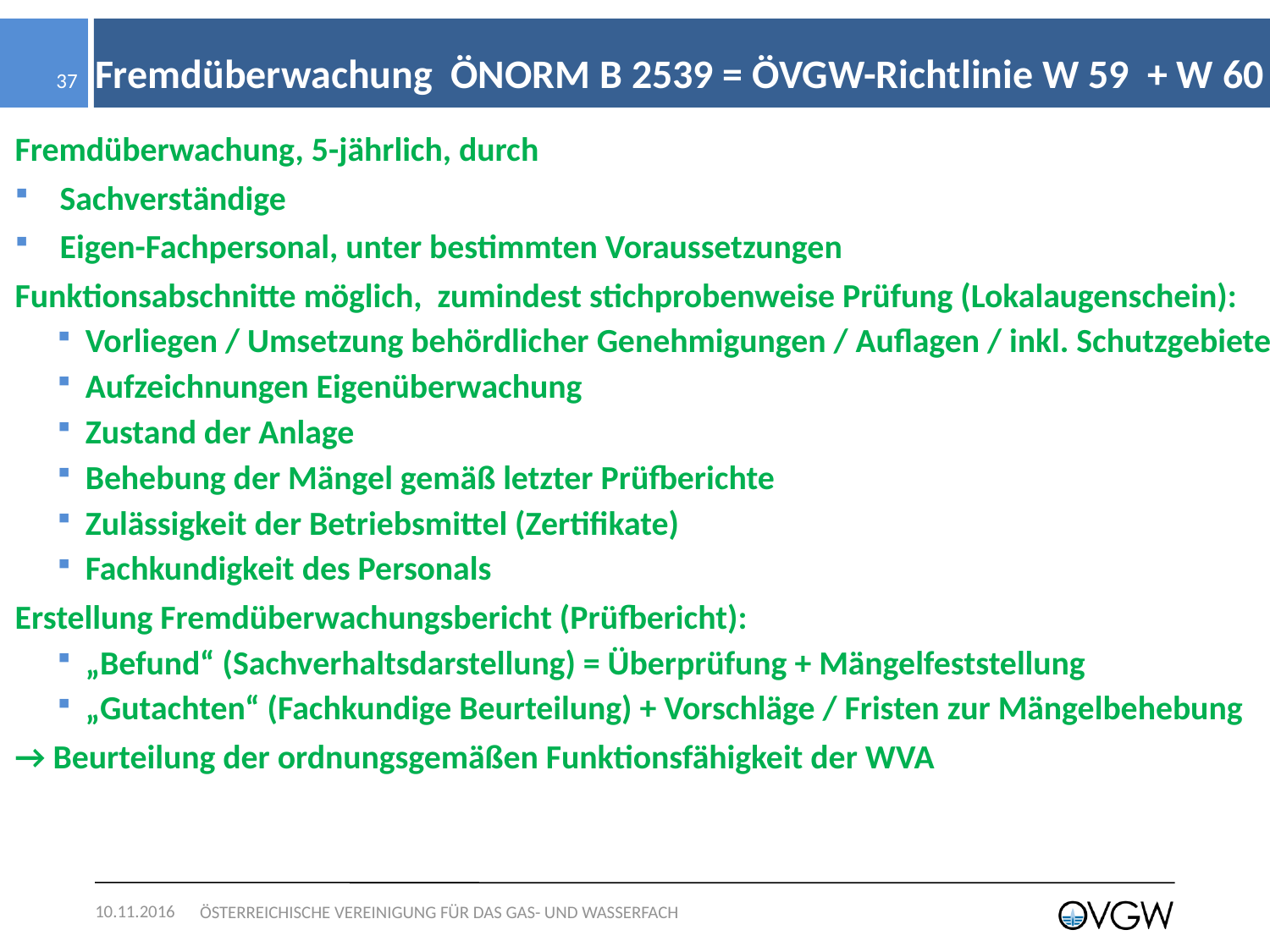

# Fremdüberwachung  ÖNORM B 2539 = ÖVGW-Richtlinie W 59  + W 60
37
Fremdüberwachung, 5-jährlich, durch
Sachverständige
Eigen-Fachpersonal, unter bestimmten Voraussetzungen
Funktionsabschnitte möglich,  zumindest stichprobenweise Prüfung (Lokalaugenschein):
Vorliegen / Umsetzung behördlicher Genehmigungen / Auflagen / inkl. Schutzgebiete
Aufzeichnungen Eigenüberwachung
Zustand der Anlage
Behebung der Mängel gemäß letzter Prüfberichte
Zulässigkeit der Betriebsmittel (Zertifikate)
Fachkundigkeit des Personals
Erstellung Fremdüberwachungsbericht (Prüfbericht):
„Befund“ (Sachverhaltsdarstellung) = Überprüfung + Mängelfeststellung
„Gutachten“ (Fachkundige Beurteilung) + Vorschläge / Fristen zur Mängelbehebung
→ Beurteilung der ordnungsgemäßen Funktionsfähigkeit der WVA

10.11.2016
ÖSTERREICHISCHE VEREINIGUNG FÜR DAS GAS- UND WASSERFACH